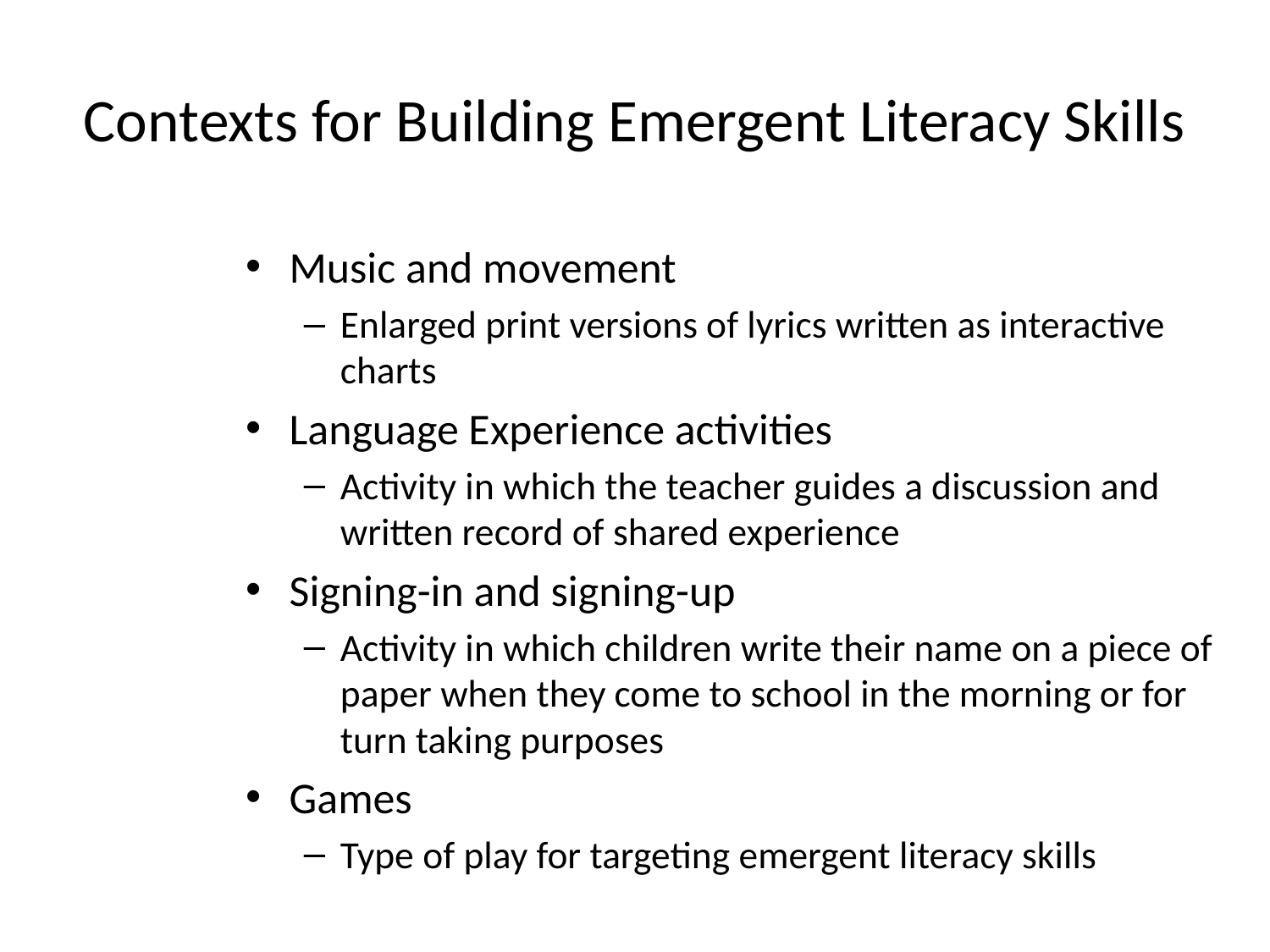

# Contexts for Building Emergent Literacy Skills
Music and movement
Enlarged print versions of lyrics written as interactive charts
Language Experience activities
Activity in which the teacher guides a discussion and written record of shared experience
Signing-in and signing-up
Activity in which children write their name on a piece of paper when they come to school in the morning or for turn taking purposes
Games
Type of play for targeting emergent literacy skills